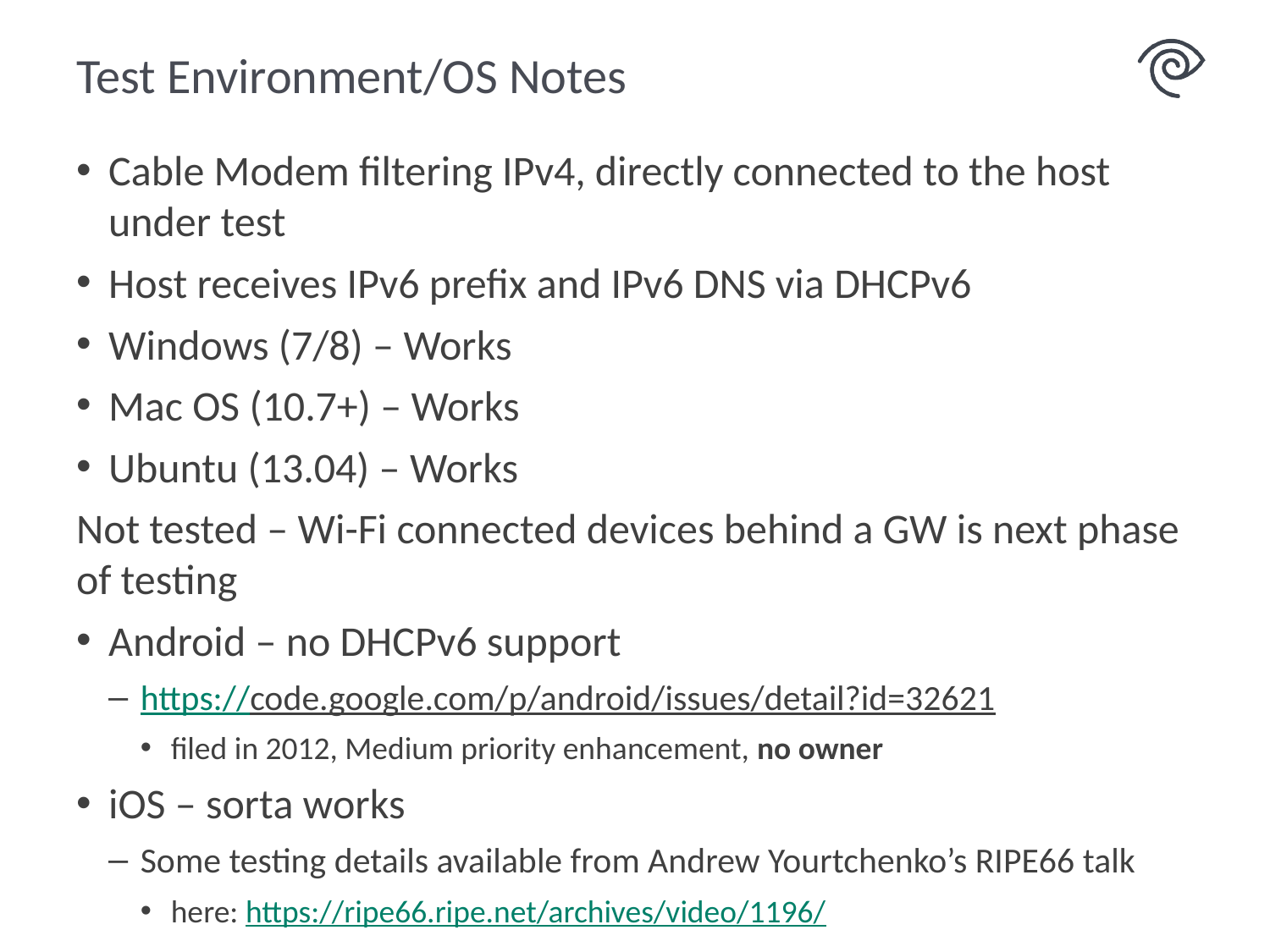

# Test Environment/OS Notes
Cable Modem filtering IPv4, directly connected to the host under test
Host receives IPv6 prefix and IPv6 DNS via DHCPv6
Windows (7/8) – Works
Mac OS (10.7+) – Works
Ubuntu (13.04) – Works
Not tested – Wi-Fi connected devices behind a GW is next phase of testing
Android – no DHCPv6 support
https://code.google.com/p/android/issues/detail?id=32621
filed in 2012, Medium priority enhancement, no owner
iOS – sorta works
Some testing details available from Andrew Yourtchenko’s RIPE66 talk
here: https://ripe66.ripe.net/archives/video/1196/